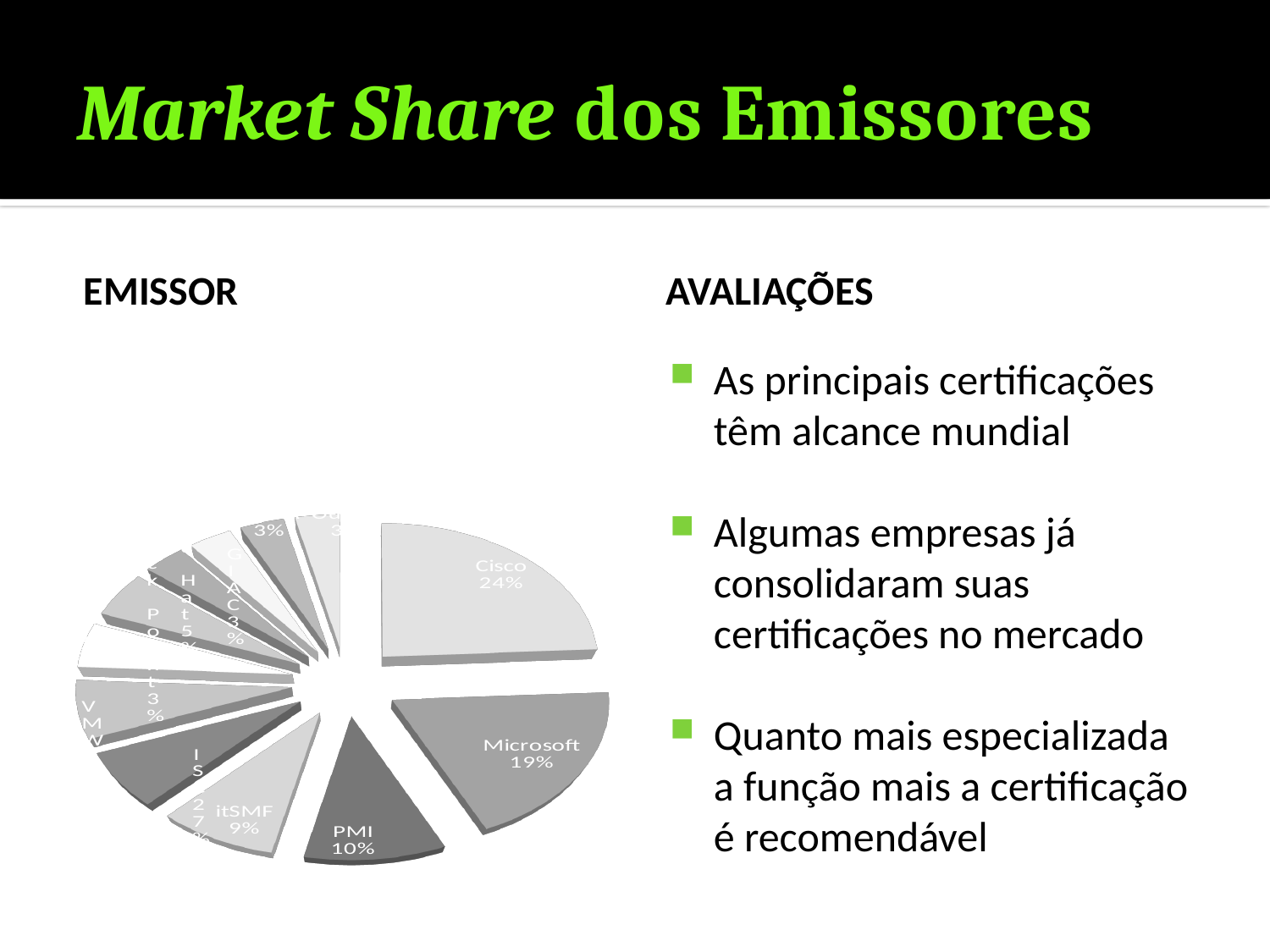

# Market Share dos Emissores
emissor
Avaliações
As principais certificações têm alcance mundial

Algumas empresas já consolidaram suas certificações no mercado

Quanto mais especializada a função mais a certificação é recomendável

[unsupported chart]